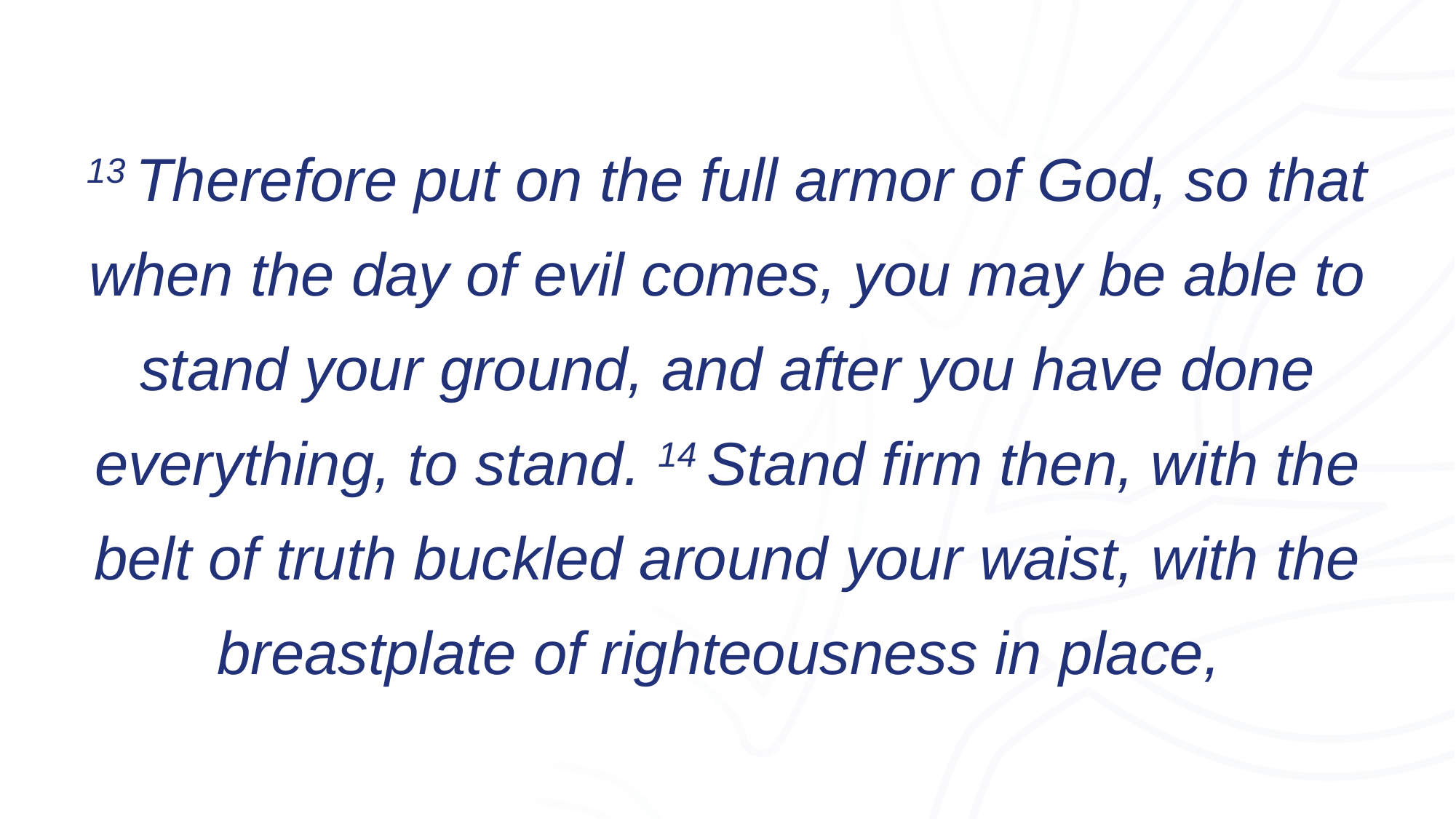

# 13 Therefore put on the full armor of God, so that when the day of evil comes, you may be able to stand your ground, and after you have done everything, to stand. 14 Stand firm then, with the belt of truth buckled around your waist, with the breastplate of righteousness in place,